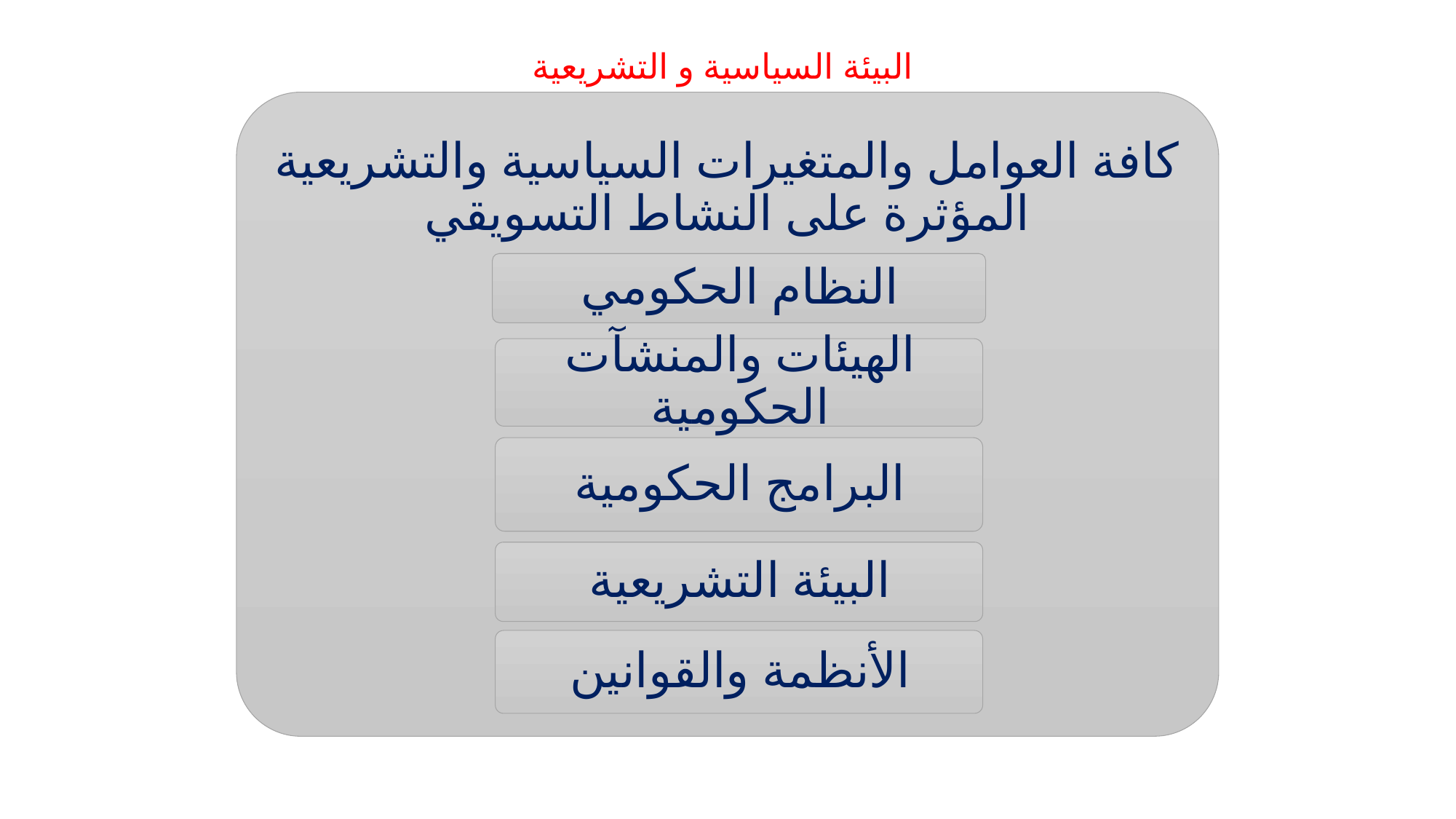

# البيئة السياسية و التشريعية
كافة العوامل والمتغيرات السياسية والتشريعية المؤثرة على النشاط التسويقي
النظام الحكومي
البرامج الحكومية
الهيئات والمنشآت الحكومية
البيئة التشريعية
الأنظمة والقوانين